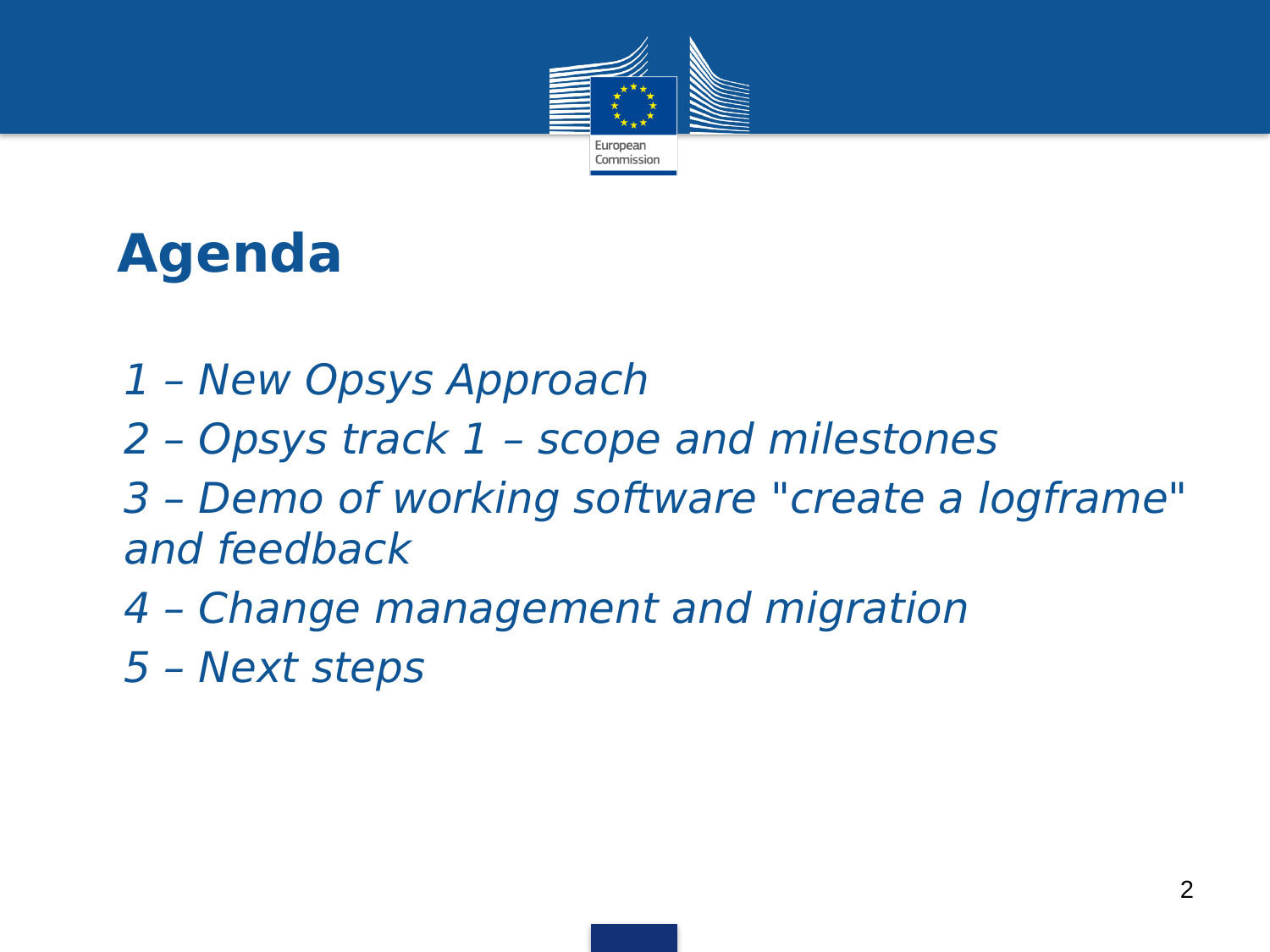

# Agenda
1 – New Opsys Approach
2 – Opsys track 1 – scope and milestones
3 – Demo of working software "create a logframe" and feedback
4 – Change management and migration
5 – Next steps

2